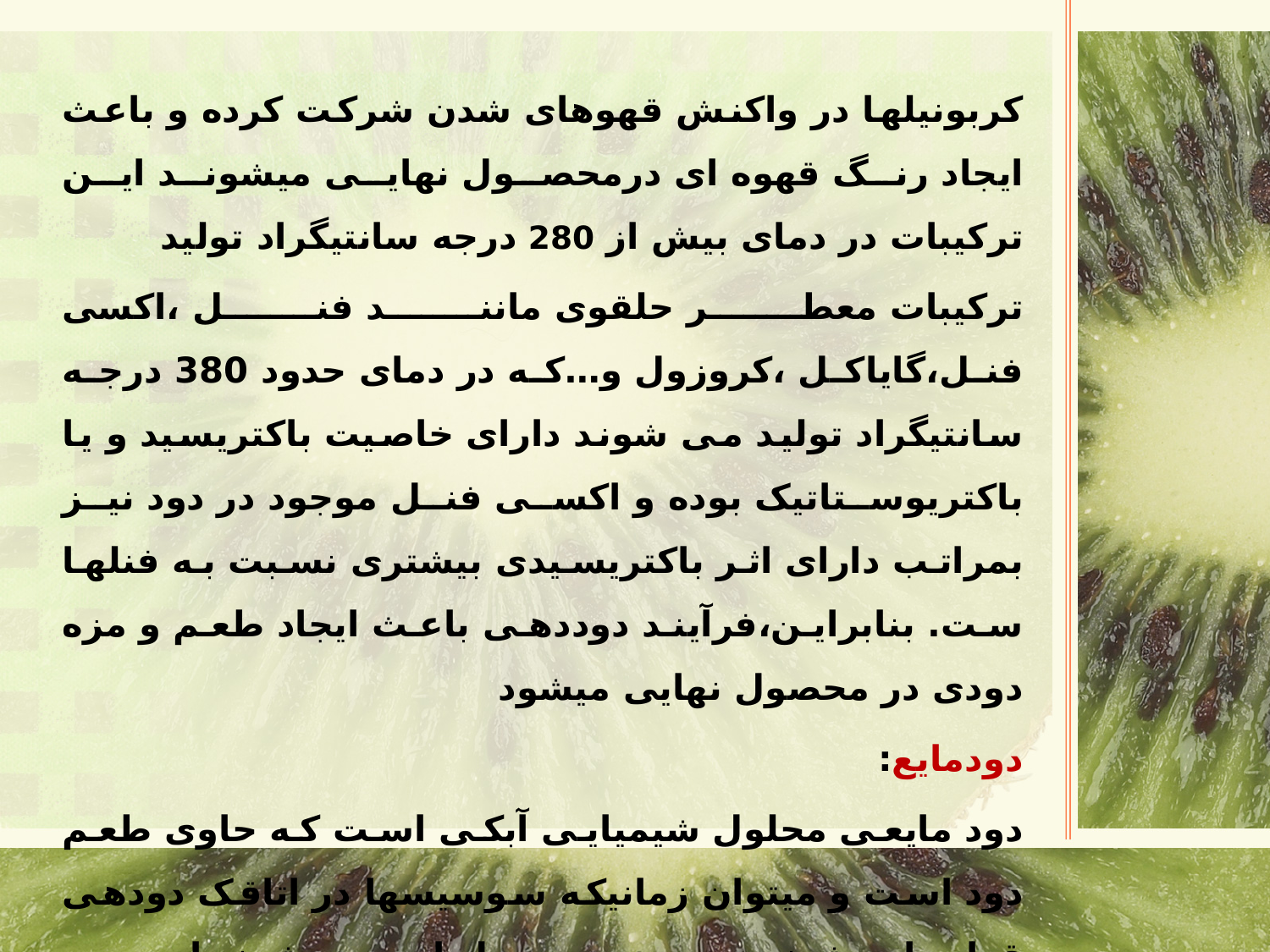

کربونیلها در واکنش قهوهای شدن شرکت کرده و باعث ایجاد رنگ قهوه ای درمحصول نهایی میشوند این ترکیبات در دمای بیش از 280 درجه سانتیگراد تولید
ترکیبات معطر حلقوی مانند فنل ،اکسی فنل،گایاکل ،کروزول و…که در دمای حدود 380 درجه سانتیگراد تولید می شوند دارای خاصیت باکتریسید و یا باکتریوستاتیک بوده و اکسی فنل موجود در دود نیز بمراتب دارای اثر باکتریسیدی بیشتری نسبت به فنلها ست. بنابراین،فرآیند دوددهی باعث ایجاد طعم و مزه دودی در محصول نهایی میشود
دودمایع:
دود مایعی محلول شیمیایی آبکی است که حاوی طعم دود است و میتوان زمانیکه سوسیسها در اتاقک دودهی قرار داده شدند بر روی محصول اسپری شوند.این دود ماندگاری کمی به محصول داده ولی عاری از هرگونه آلودگی میباشد